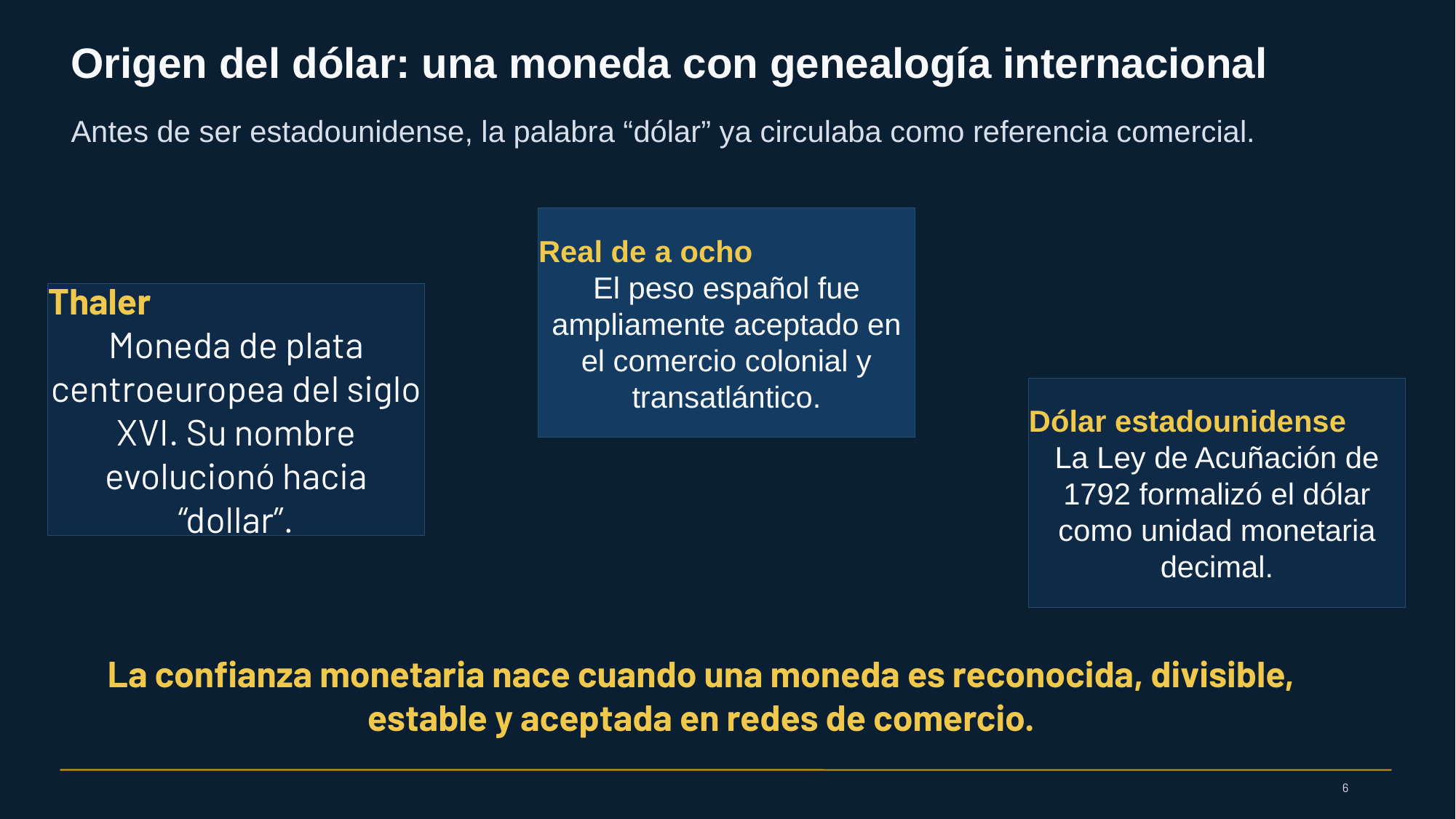

Origen del dólar: una moneda con genealogía internacional
Antes de ser estadounidense, la palabra “dólar” ya circulaba como referencia comercial.
Real de a ocho
El peso español fue ampliamente aceptado en el comercio colonial y transatlántico.
Thaler
Moneda de plata centroeuropea del siglo XVI. Su nombre evolucionó hacia “dollar”.
Dólar estadounidense
La Ley de Acuñación de 1792 formalizó el dólar como unidad monetaria decimal.
La confianza monetaria nace cuando una moneda es reconocida, divisible, estable y aceptada en redes de comercio.
6